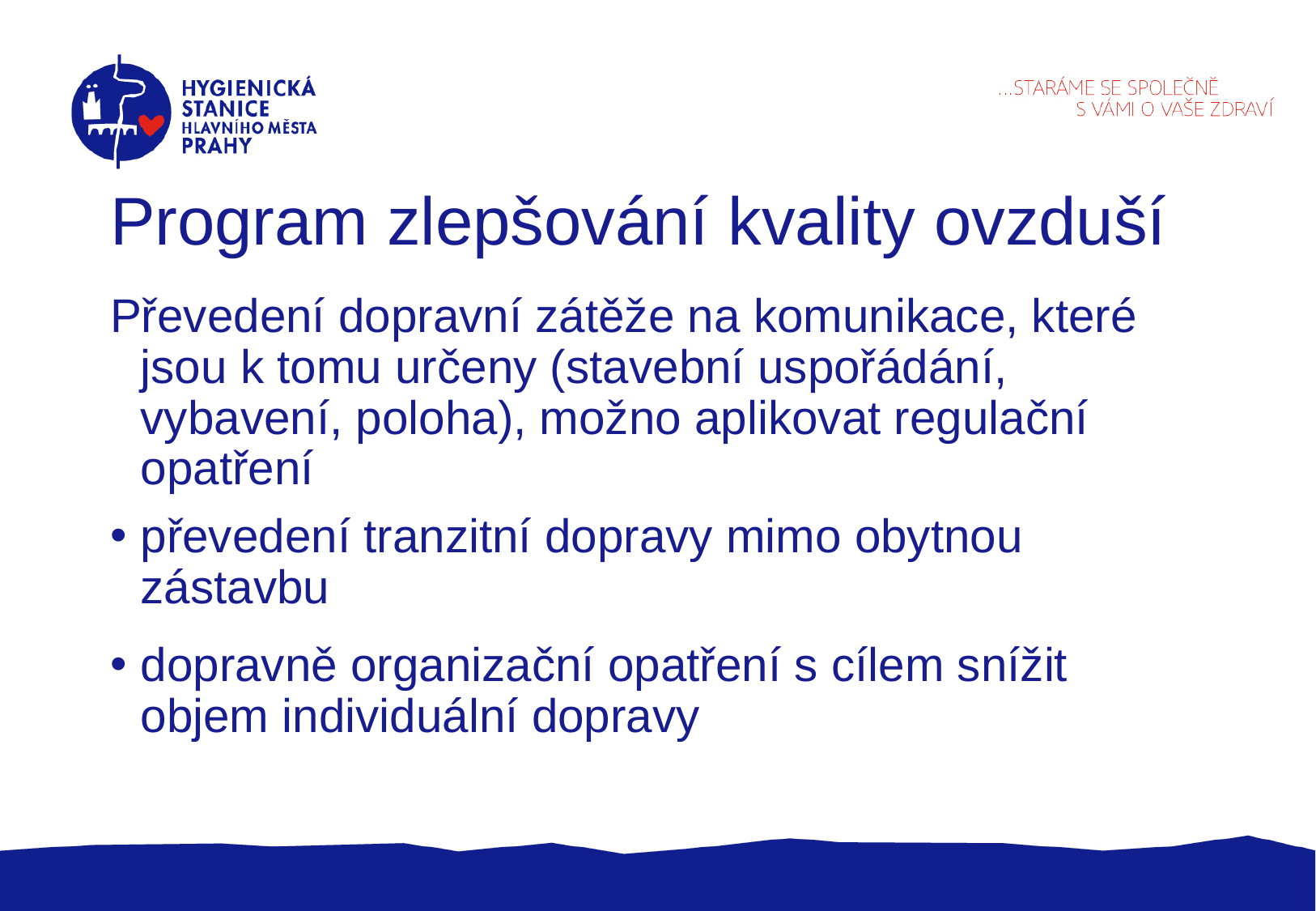

# Program zlepšování kvality ovzduší
Převedení dopravní zátěže na komunikace, které jsou k tomu určeny (stavební uspořádání, vybavení, poloha), možno aplikovat regulační opatření
převedení tranzitní dopravy mimo obytnou zástavbu
dopravně organizační opatření s cílem snížit objem individuální dopravy